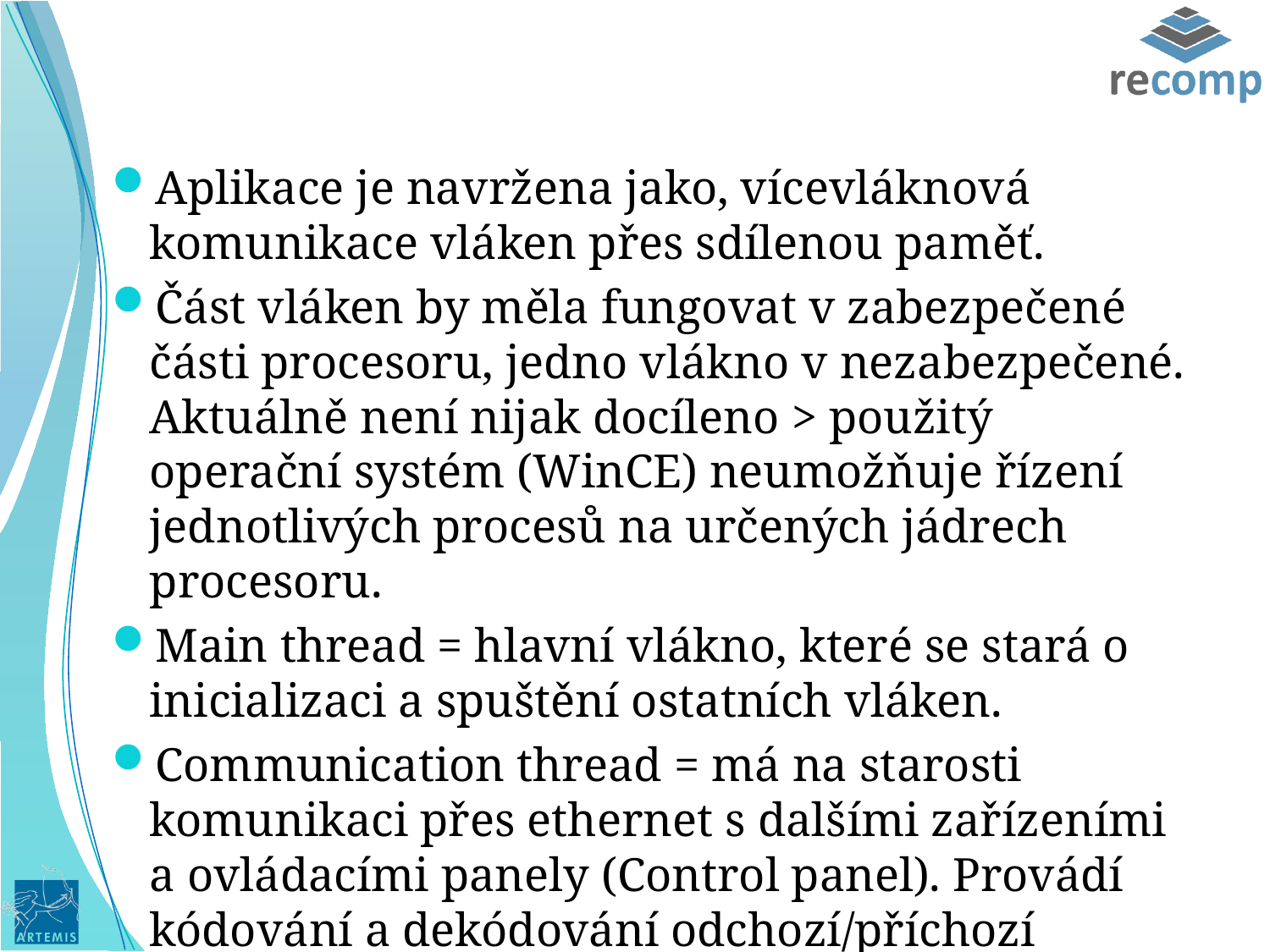

#
Aplikace je navržena jako, vícevláknová komunikace vláken přes sdílenou paměť.
Část vláken by měla fungovat v zabezpečené části procesoru, jedno vlákno v nezabezpečené. Aktuálně není nijak docíleno > použitý operační systém (WinCE) neumožňuje řízení jednotlivých procesů na určených jádrech procesoru.
Main thread = hlavní vlákno, které se stará o inicializaci a spuštění ostatních vláken.
Communication thread = má na starosti komunikaci přes ethernet s dalšími zařízeními a ovládacími panely (Control panel). Provádí kódování a dekódování odchozí/příchozí zprávy na vytvořený komunikační protokol. Pokud vše proběhne korektně, změní hodnotu ve sdílené paměti, která následně způsobí změnu regulačního zásahu pohonu.